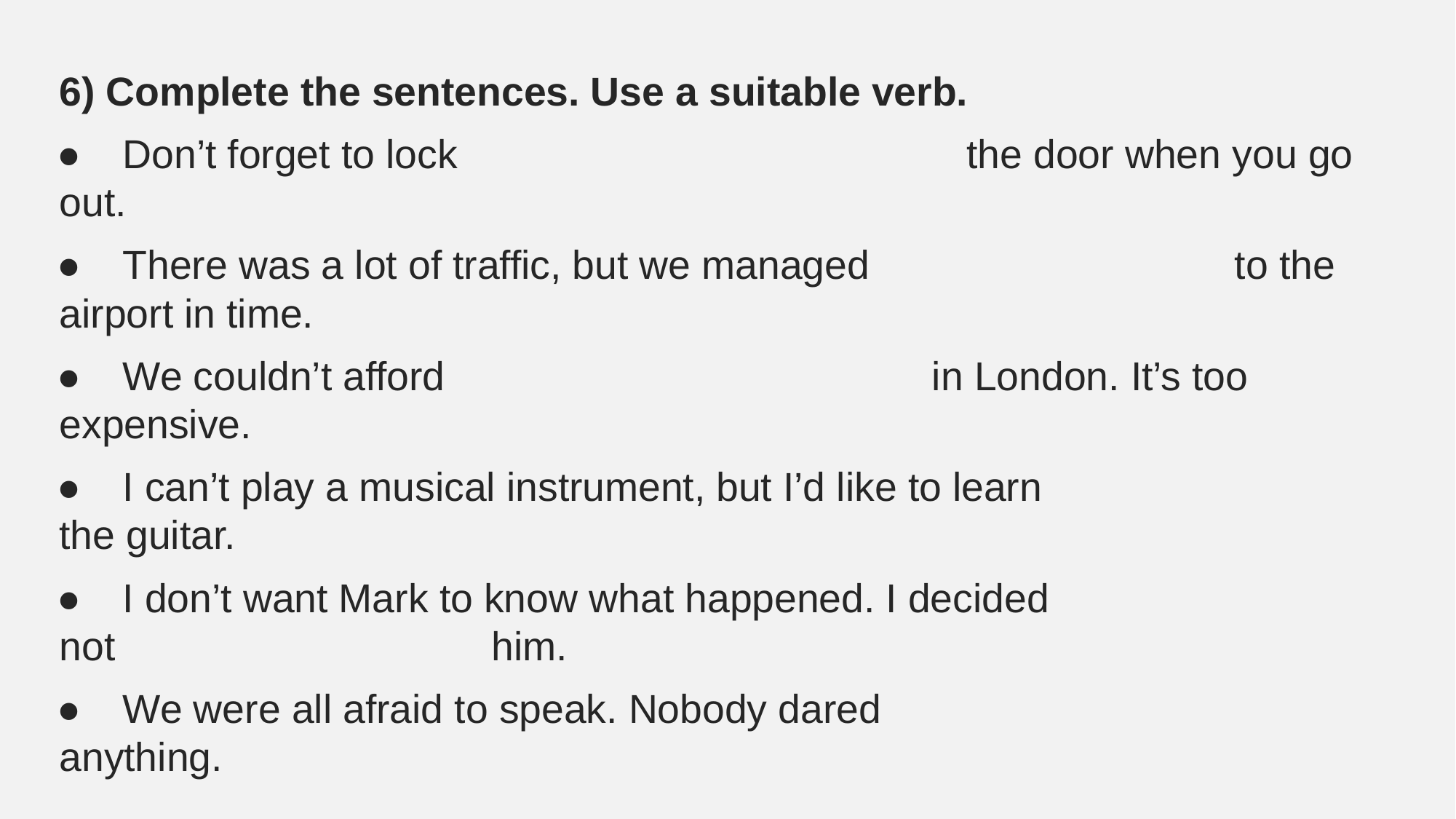

#
6) Complete the sentences. Use a suitable verb.
⦁    Don’t forget to lock                                              the door when you go out.
⦁    There was a lot of traffic, but we managed                                 to the airport in time.
⦁    We couldn’t afford                                            in London. It’s too expensive.
⦁    I can’t play a musical instrument, but I’d like to learn                                 the guitar.
⦁    I don’t want Mark to know what happened. I decided not                                  him.
⦁    We were all afraid to speak. Nobody dared                                         anything.